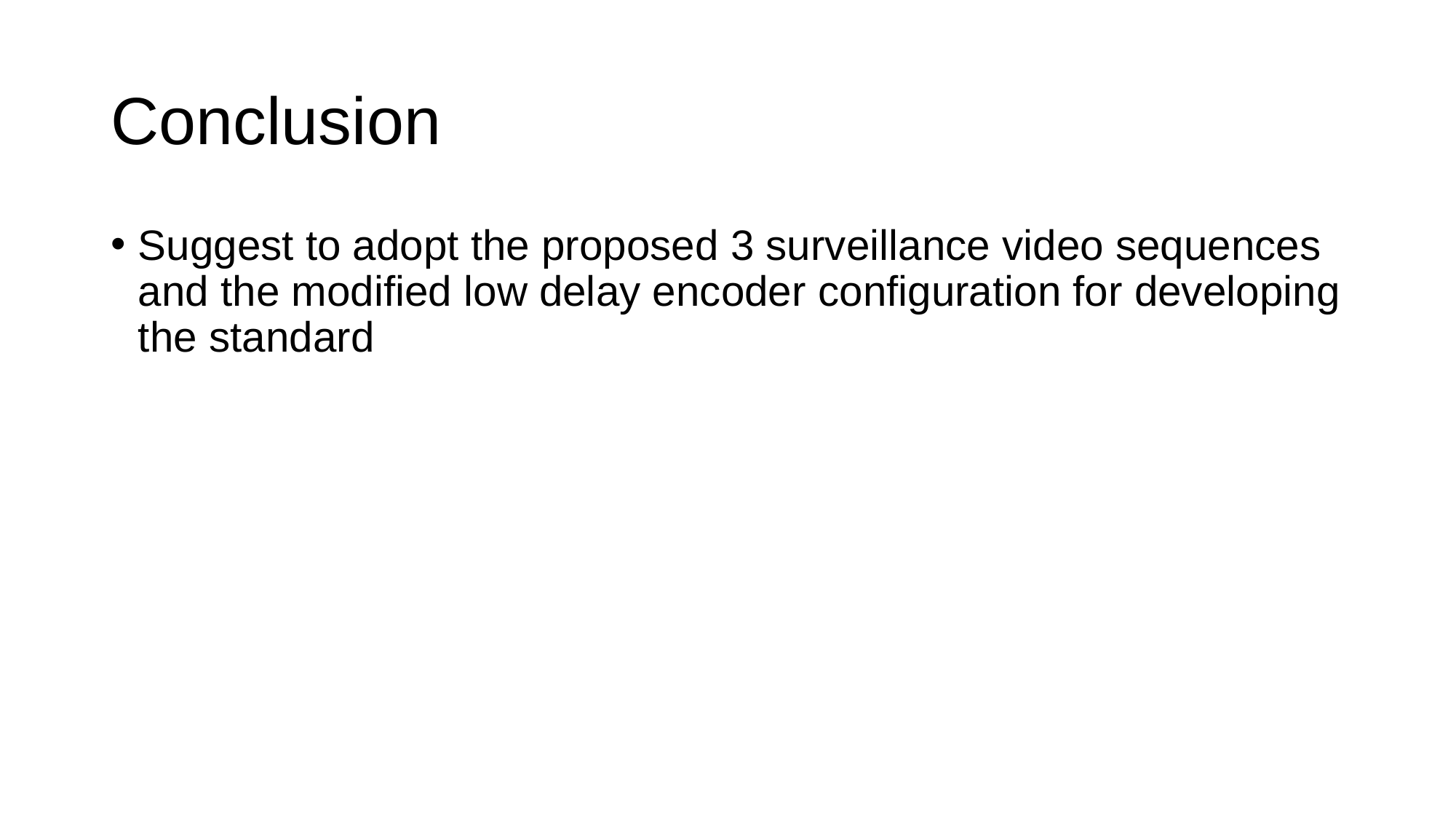

# Conclusion
Suggest to adopt the proposed 3 surveillance video sequences and the modified low delay encoder configuration for developing the standard